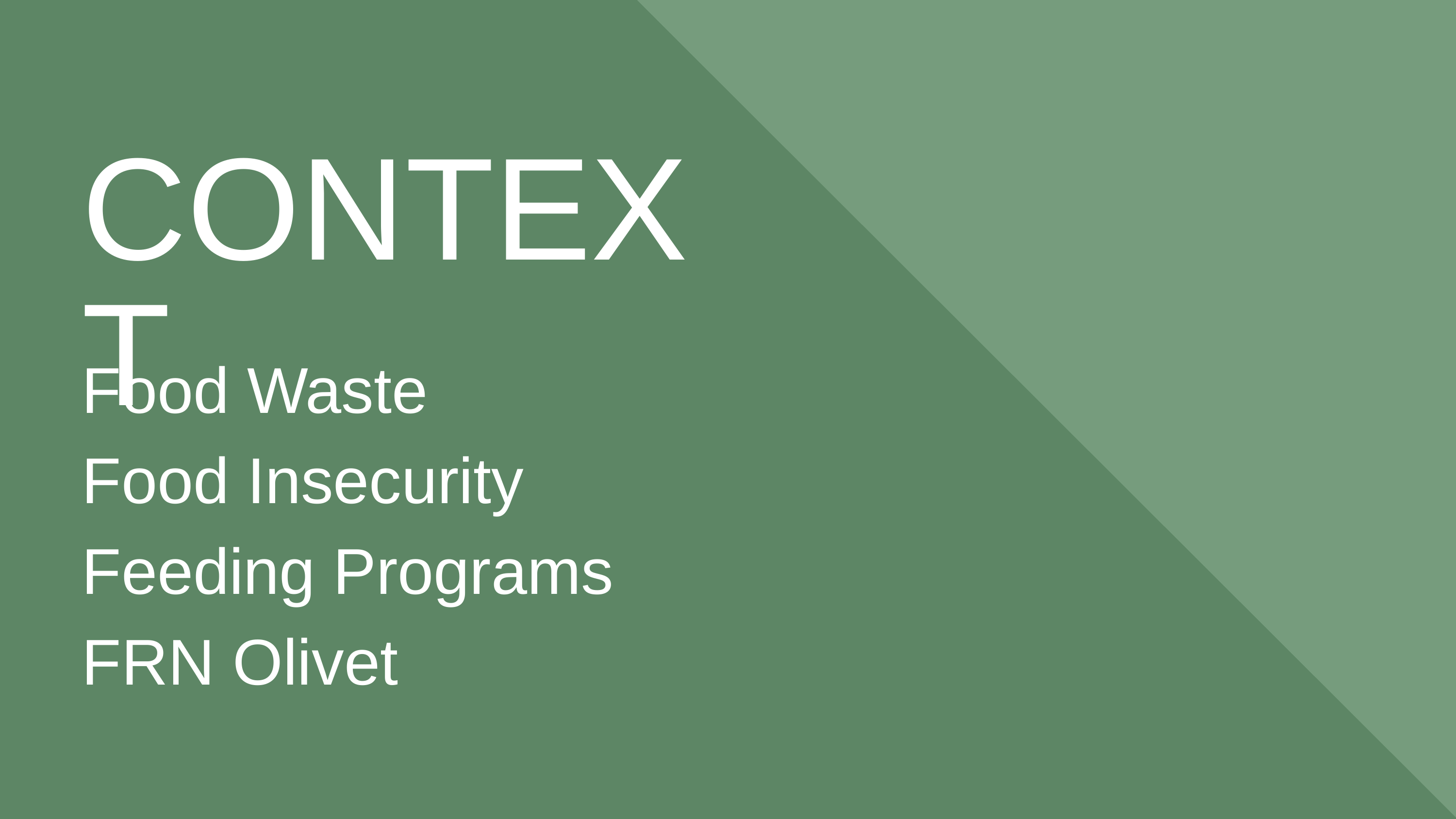

CONTEXT
Food Waste
Food Insecurity
Feeding Programs
FRN Olivet